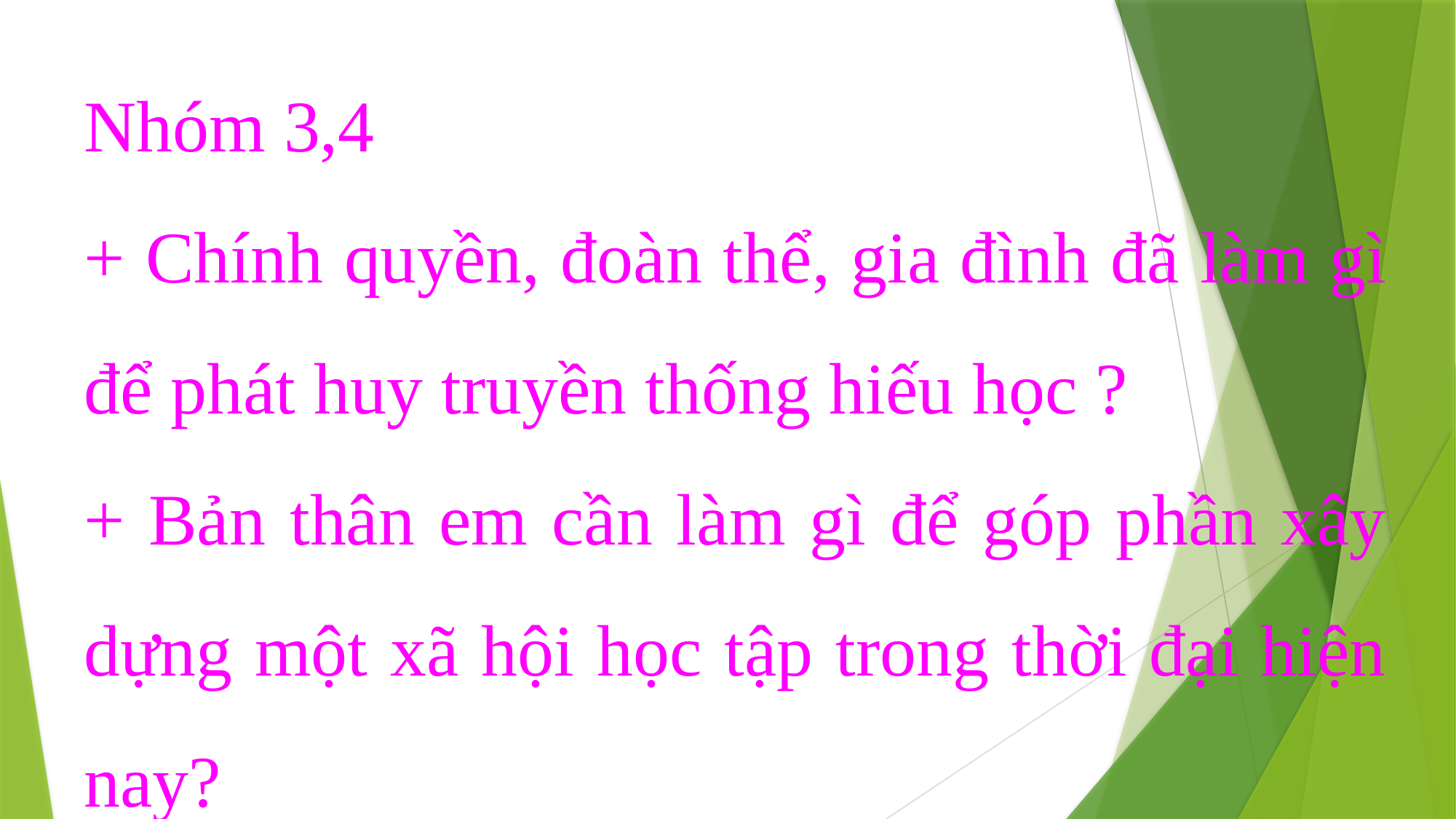

Nhóm 3,4
+ Chính quyền, đoàn thể, gia đình đã làm gì để phát huy truyền thống hiếu học ?
+ Bản thân em cần làm gì để góp phần xây dựng một xã hội học tập trong thời đại hiện nay?